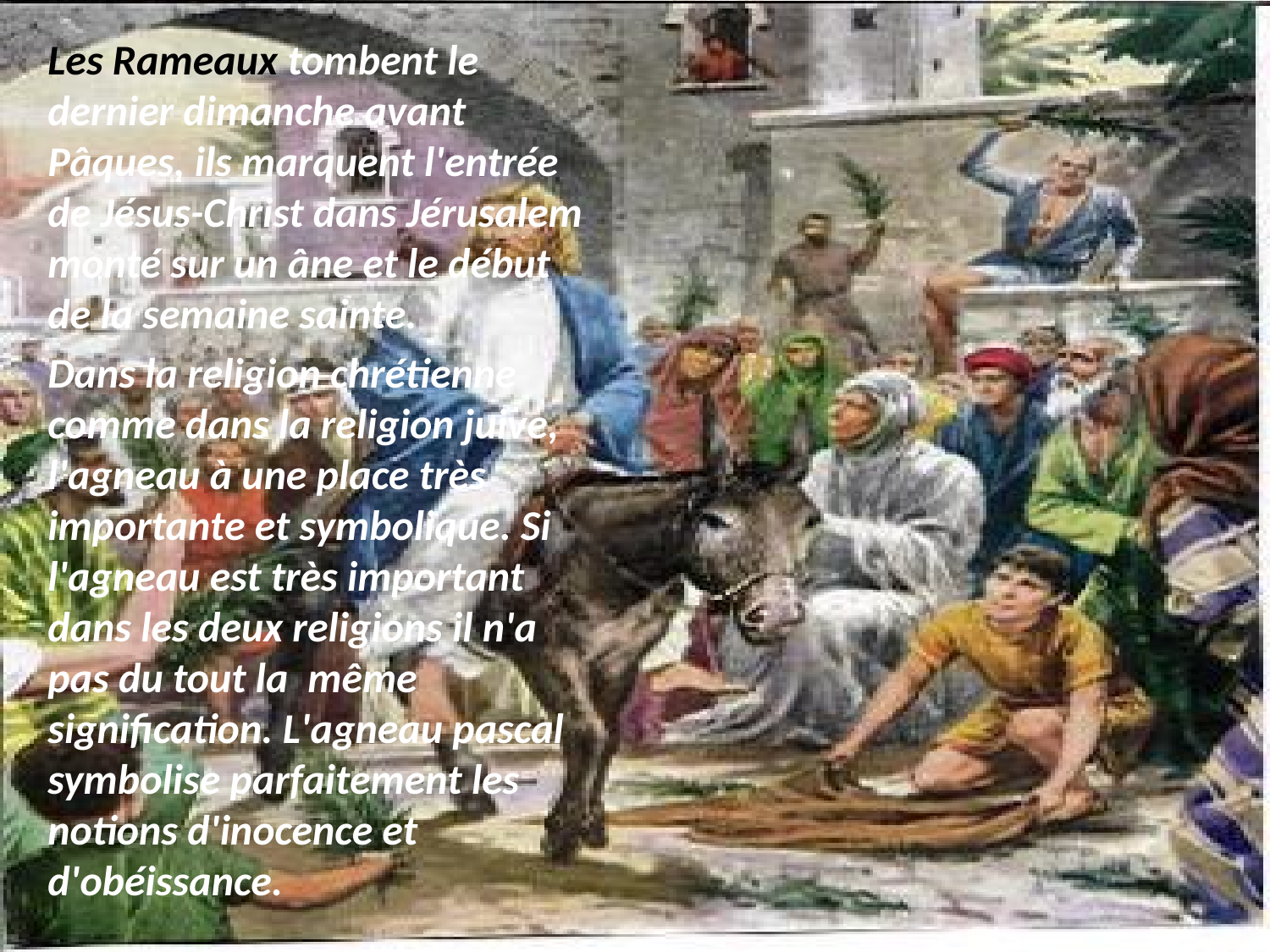

Les Rameaux tombent le dernier dimanche avant Pâques, ils marquent l'entrée de Jésus-Christ dans Jérusalem monté sur un âne et le début de la semaine sainte.
Dans la religion chrétienne comme dans la religion juive, l'agneau à une place très importante et symbolique. Si l'agneau est très important dans les deux religions il n'a pas du tout la  même signification. L'agneau pascal symbolise parfaitement les notions d'inocence et d'obéissance.